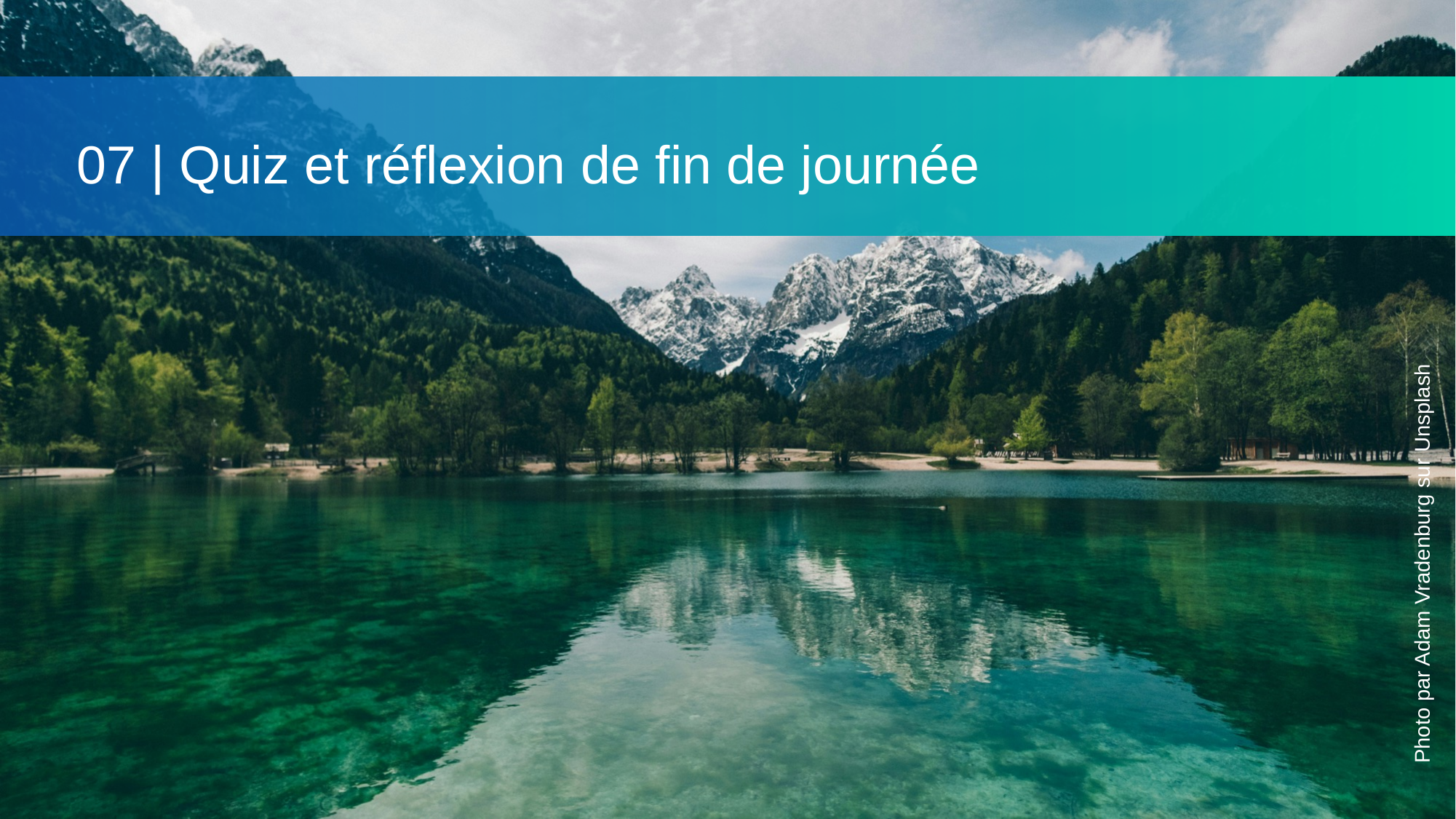

07 | Quiz et réflexion de fin de journée
Photo par Adam Vradenburg sur Unsplash